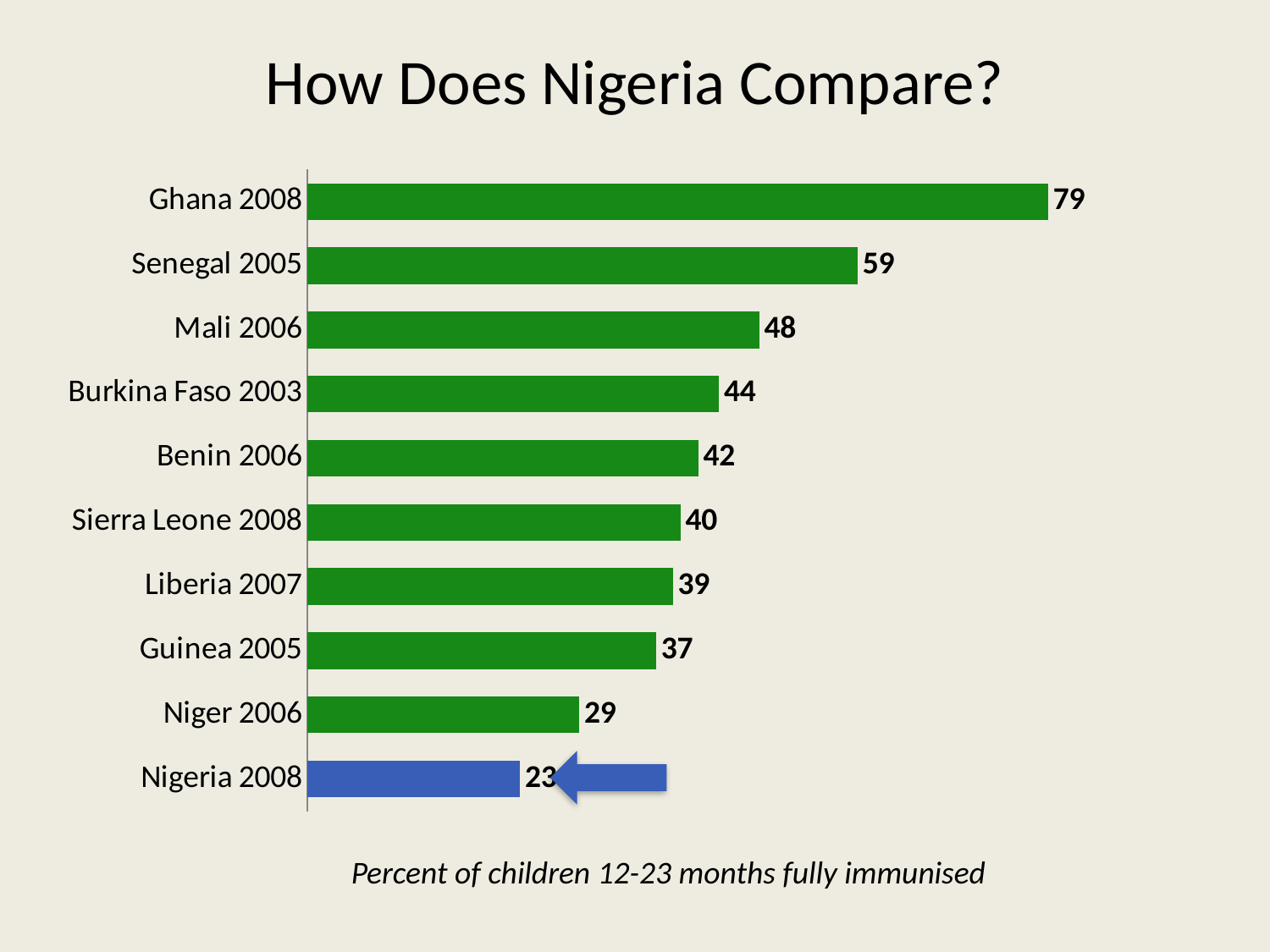

# How Does Nigeria Compare?

### Chart

| Category |  |
|---|---|
| Nigeria 2008 | 22.7 |
| Niger 2006 | 29.0 |
| Guinea 2005 | 37.2 |
| Liberia 2007 | 39.0 |
| Sierra Leone 2008 | 39.800000000000004 |
| Benin 2006 | 41.7 |
| Burkina Faso 2003 | 43.9 |
| Mali 2006 | 48.2 |
| Senegal 2005 | 58.7 |
| Ghana 2008 | 79.0 |
Percent of children 12-23 months fully immunised